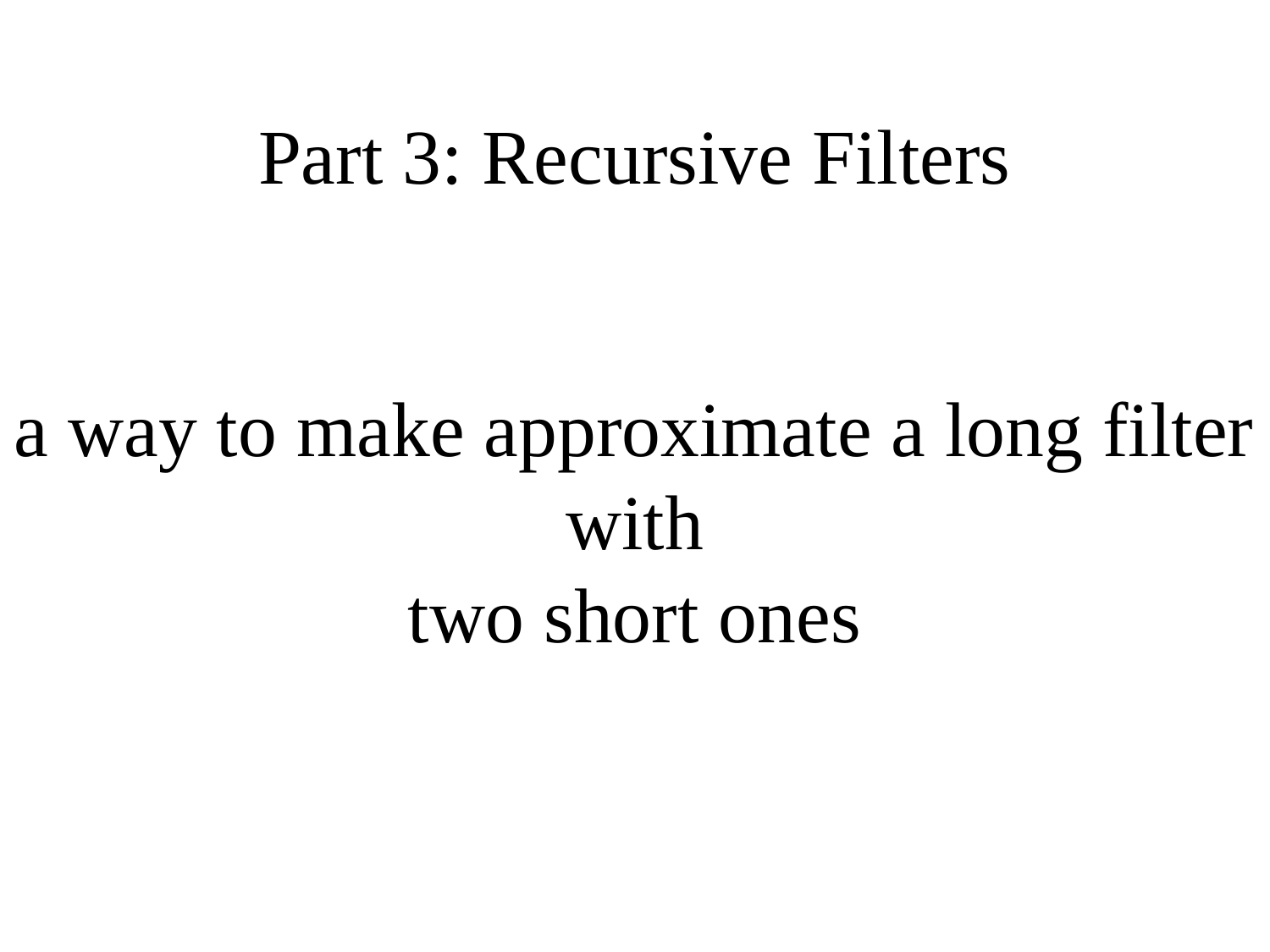

# Part 3: Recursive Filters
a way to make approximate a long filter
with
two short ones